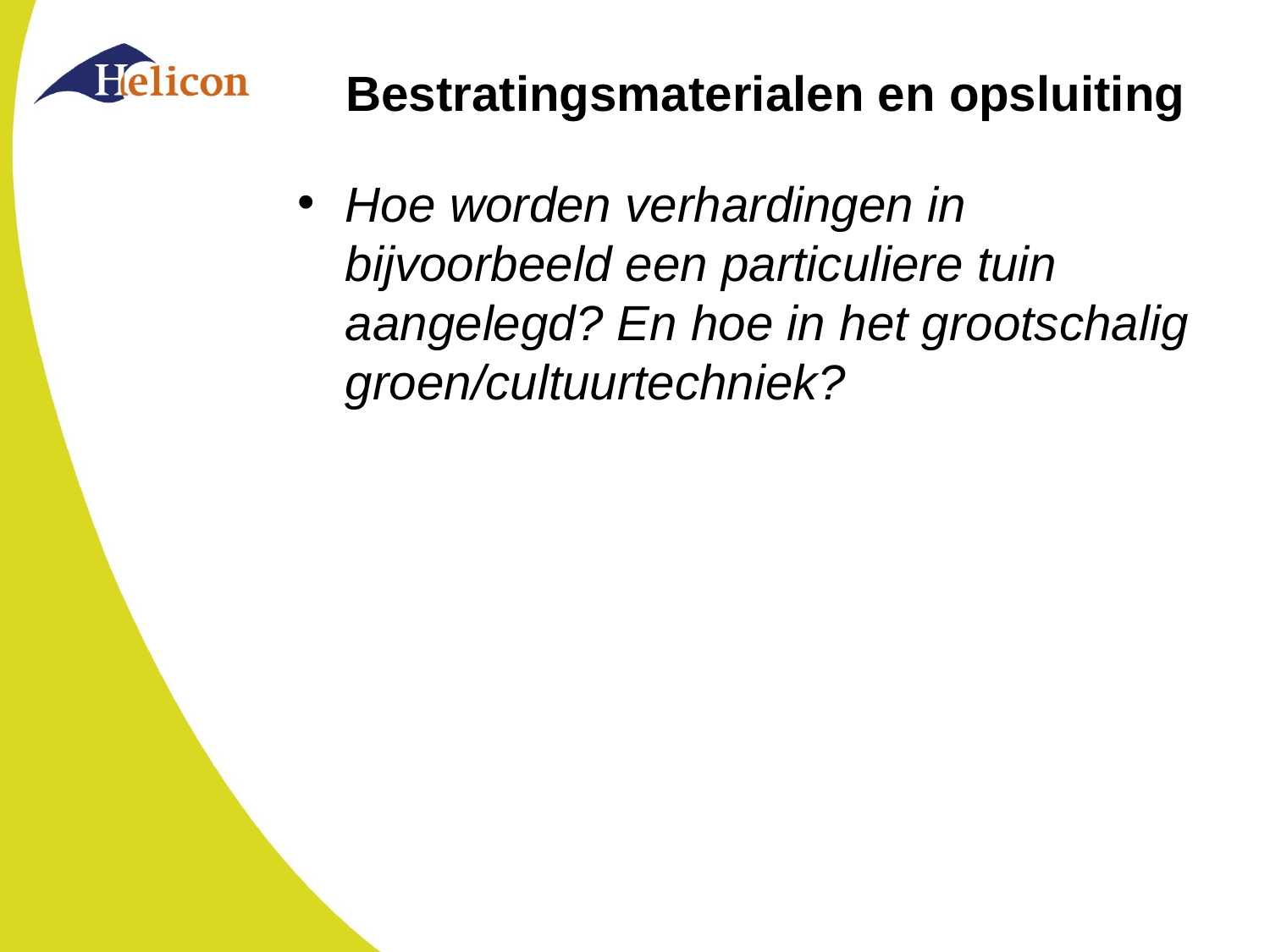

# Bestratingsmaterialen en opsluiting
Hoe worden verhardingen in bijvoorbeeld een particuliere tuin aangelegd? En hoe in het grootschalig groen/cultuurtechniek?